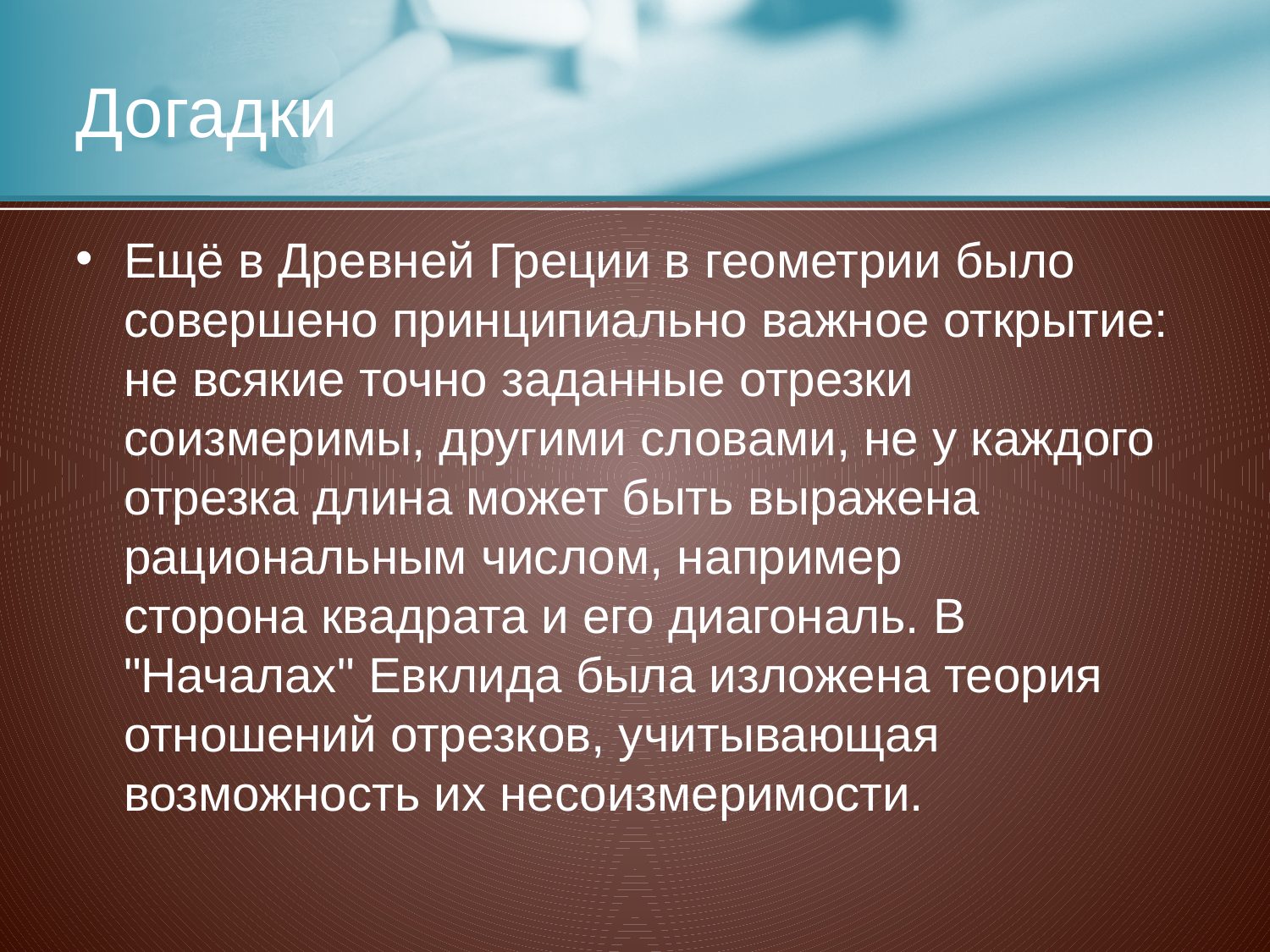

# Догадки
Ещё в Древней Греции в геометрии было совершено принципиально важное открытие: не всякие точно заданные отрезки соизмеримы, другими словами, не у каждого отрезка длина может быть выражена рациональным числом, например сторона квадрата и его диагональ. В "Началах" Евклида была изложена теория отношений отрезков, учитывающая возможность их несоизмеримости.